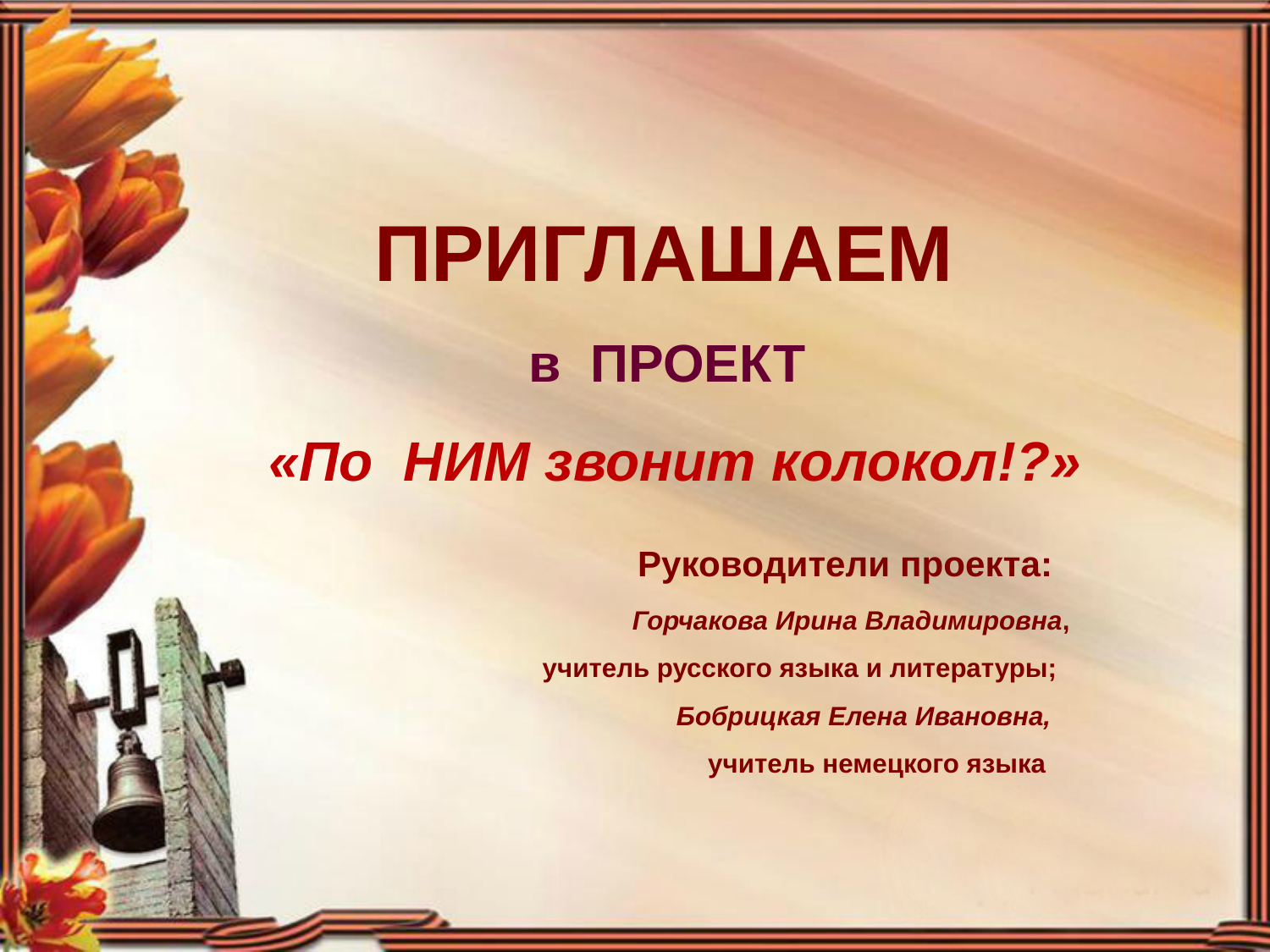

# ПРИГЛАШАЕМ в  ПРОЕКТ «По  НИМ звонит колокол!?» Руководители проекта: Горчакова Ирина Владимировна, учитель русского языка и литературы; Бобрицкая Елена Ивановна, учитель немецкого языка